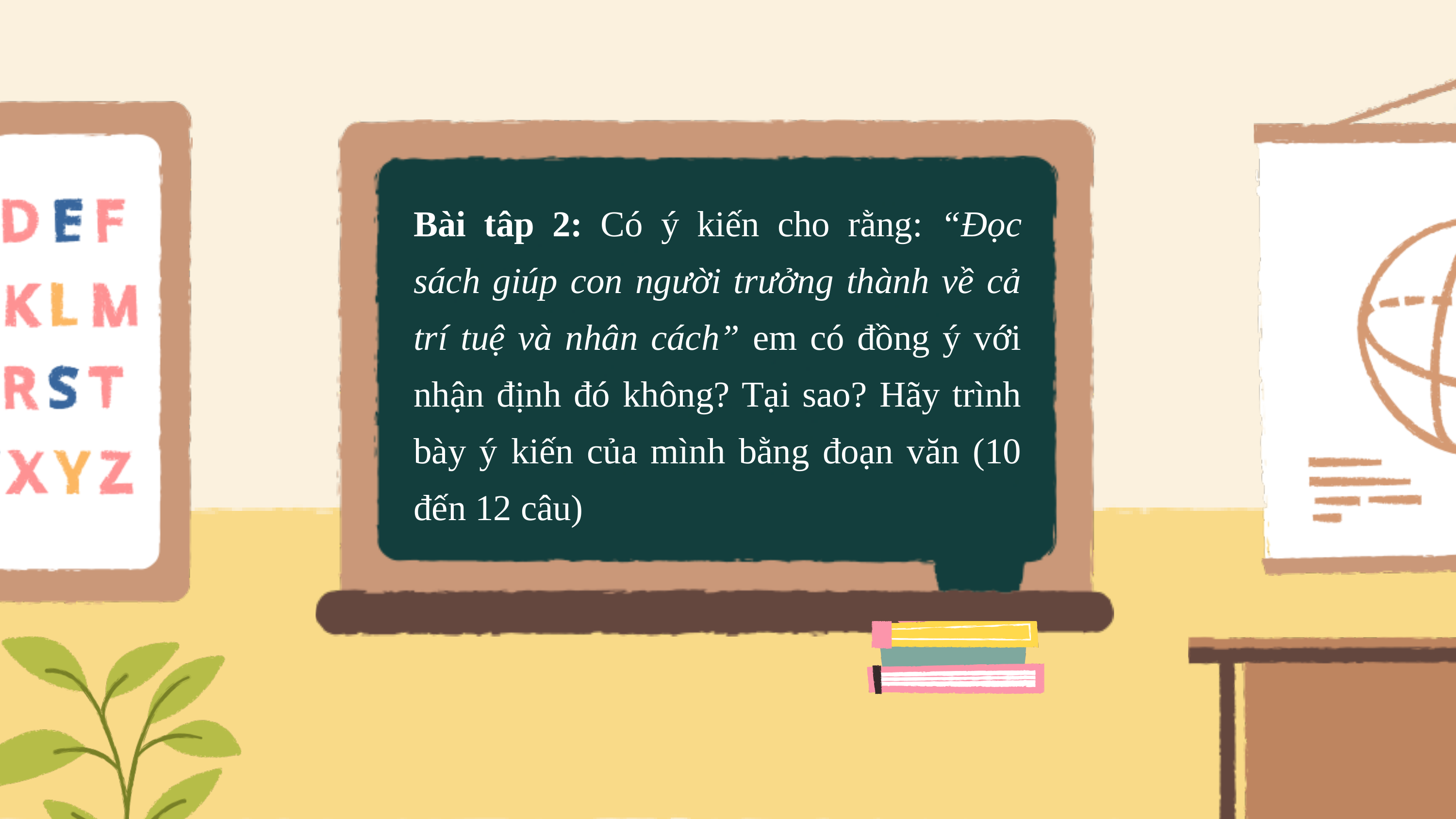

Bài tâp 2: Có ý kiến cho rằng: “Đọc sách giúp con người trưởng thành về cả trí tuệ và nhân cách” em có đồng ý với nhận định đó không? Tại sao? Hãy trình bày ý kiến của mình bằng đoạn văn (10 đến 12 câu)